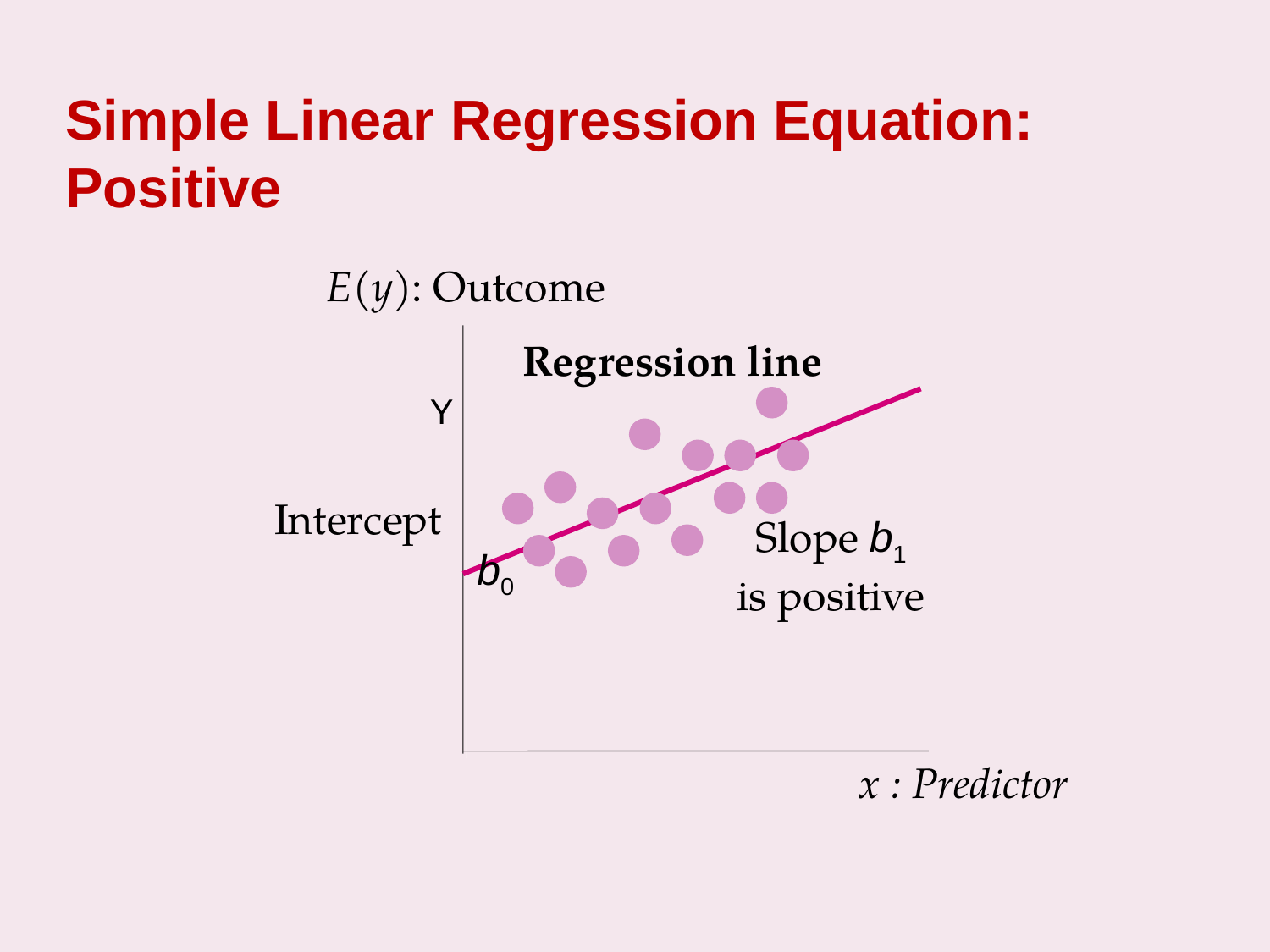

# Simple Linear Regression Equation: Positive

E(y): Outcome

Regression line
Y

Intercept
             b0

Slope b1
is positive

x : Predictor